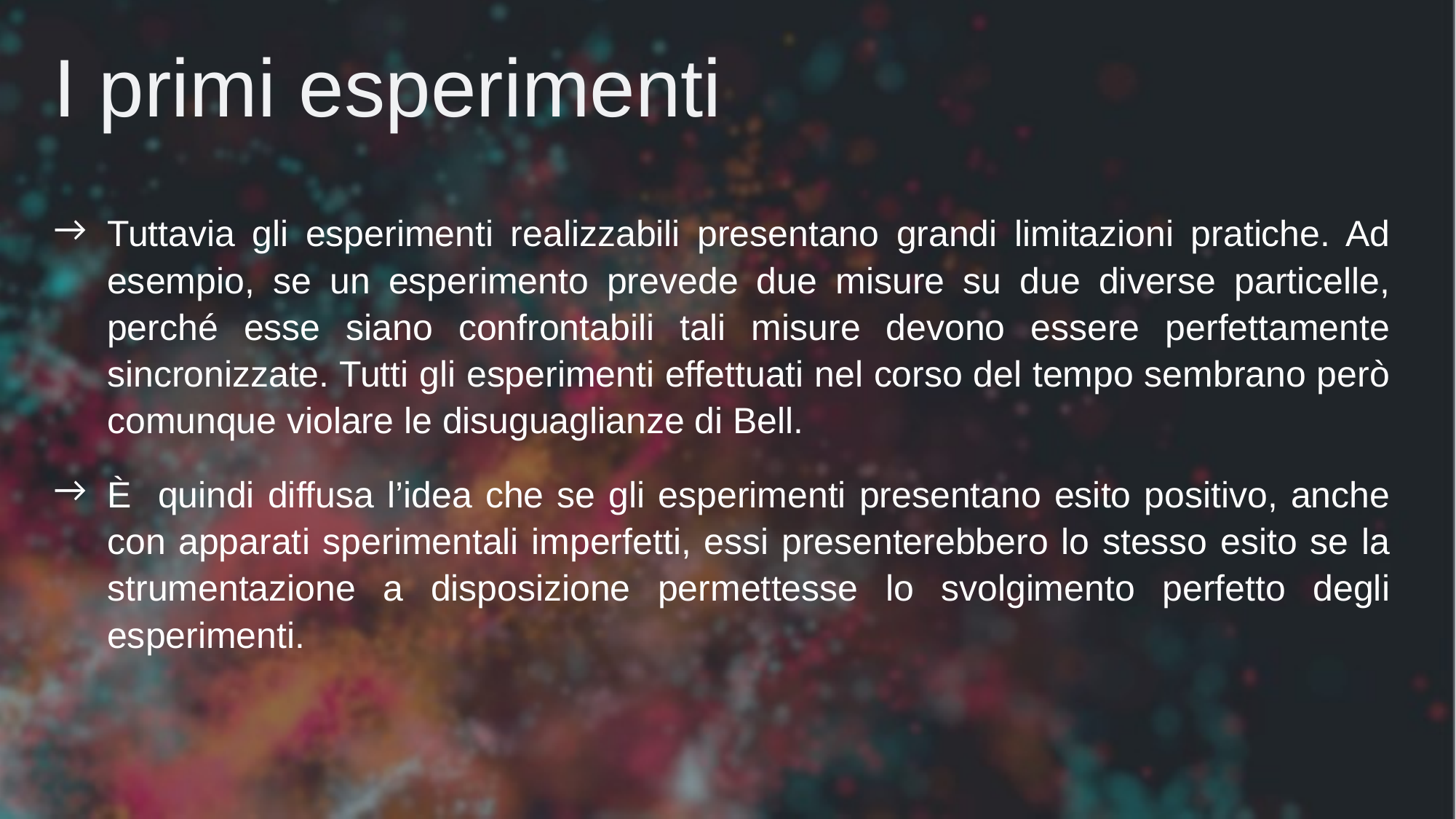

# I primi esperimenti
Tuttavia gli esperimenti realizzabili presentano grandi limitazioni pratiche. Ad esempio, se un esperimento prevede due misure su due diverse particelle, perché esse siano confrontabili tali misure devono essere perfettamente sincronizzate. Tutti gli esperimenti effettuati nel corso del tempo sembrano però comunque violare le disuguaglianze di Bell.
È  quindi diffusa l’idea che se gli esperimenti presentano esito positivo, anche con apparati sperimentali imperfetti, essi presenterebbero lo stesso esito se la strumentazione a disposizione permettesse lo svolgimento perfetto degli esperimenti.